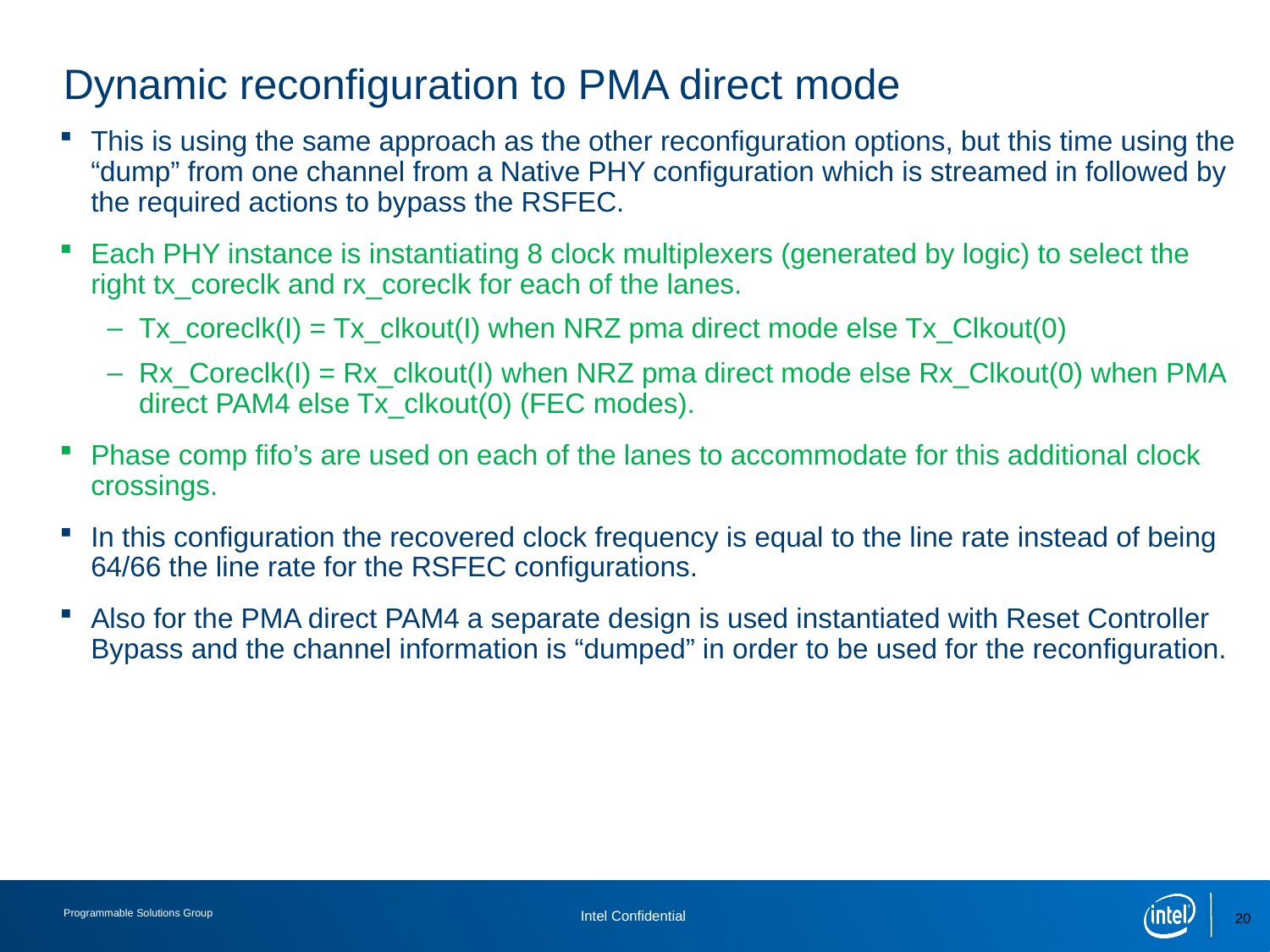

# Dynamic reconfiguration to PMA direct mode
This is using the same approach as the other reconfiguration options, but this time using the “dump” from one channel from a Native PHY configuration which is streamed in followed by the required actions to bypass the RSFEC.
Each PHY instance is instantiating 8 clock multiplexers (generated by logic) to select the right tx_coreclk and rx_coreclk for each of the lanes.
Tx_coreclk(I) = Tx_clkout(I) when NRZ pma direct mode else Tx_Clkout(0)
Rx_Coreclk(I) = Rx_clkout(I) when NRZ pma direct mode else Rx_Clkout(0) when PMA direct PAM4 else Tx_clkout(0) (FEC modes).
Phase comp fifo’s are used on each of the lanes to accommodate for this additional clock crossings.
In this configuration the recovered clock frequency is equal to the line rate instead of being 64/66 the line rate for the RSFEC configurations.
Also for the PMA direct PAM4 a separate design is used instantiated with Reset Controller Bypass and the channel information is “dumped” in order to be used for the reconfiguration.

20